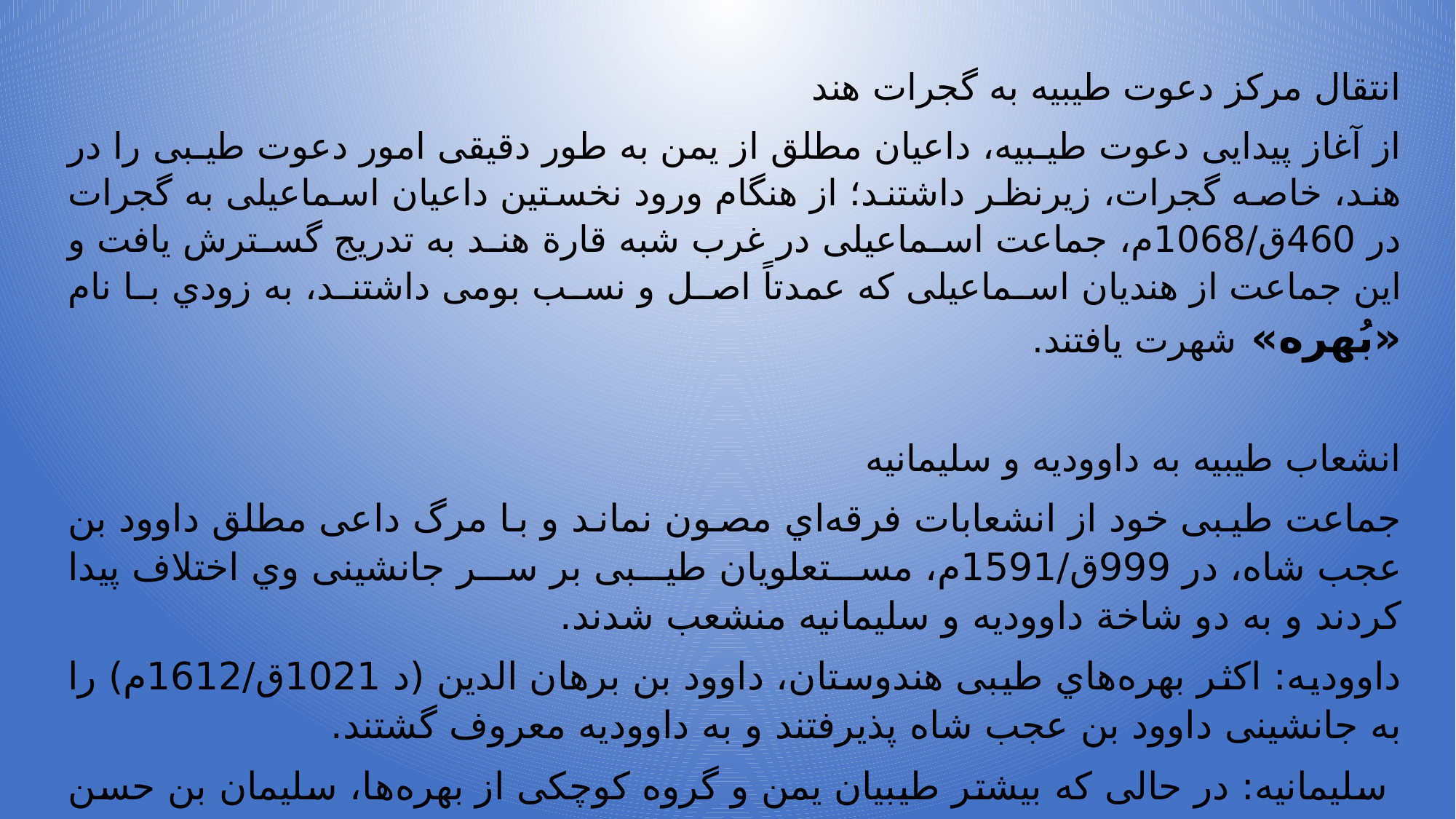

انتقال مرکز دعوت طیبیه به گجرات هند
از آغاز پيدايى‌ دعوت‌ طيبيه‌، داعيان‌ مطلق‌ از يمن‌ به‌ طور دقيقى‌ امور دعوت‌ طيبى‌ را در هند، خاصه‌ گجرات‌، زيرنظر داشتند؛ از هنگام‌ ورود نخستين‌ داعيان‌ اسماعيلى‌ به‌ گجرات‌ در 460ق‌/1068م‌، جماعت‌ اسماعيلى‌ در غرب‌ شبه‌ قارة هند به‌ تدريج‌ گسترش‌ يافت‌ و اين‌ جماعت‌ از هنديان‌ اسماعيلى‌ كه‌ عمدتاً اصل‌ و نسب‌ بومى‌ داشتند، به‌ زودي‌ با نام‌ «بُهره‌» شهرت‌ يافتند.

انشعاب طیبیه به داوودیه و سلیمانیه
جماعت‌ طيبى‌ خود از انشعابات‌ فرقه‌اي‌ مصون‌ نماند و با مرگ‌ داعى‌ مطلق‌ داوود بن‌ عجب‌ شاه‌، در 999ق‌/1591م‌، مستعلويان‌ طيبى‌ بر سر جانشينى‌ وي‌ اختلاف‌ پيدا كردند و به‌ دو شاخة داووديه‌ و سليمانيه‌ منشعب‌ شدند.
داوودیه: اكثر بهره‌هاي‌ طيبى‌ هندوستان‌، داوود بن‌ برهان‌ الدين‌ (د 1021ق‌/1612م‌) را به‌ جانشينى‌ داوود بن‌ عجب‌ شاه‌ پذيرفتند و به‌ داووديه‌ معروف‌ گشتند.
 سلیمانیه: در حالى‌ كه‌ بيشتر طيبيان‌ يمن‌ و گروه‌ كوچكى‌ از بهره‌ها، سليمان‌ بن‌ حسن‌ هندي‌ (د 1005ق‌/1597م‌) را به‌ عنوان‌ بيست‌ و هفتمين‌ داعى‌ مطلق‌ خود شناختند و به‌ سليمانيه‌ مشهور شدند.